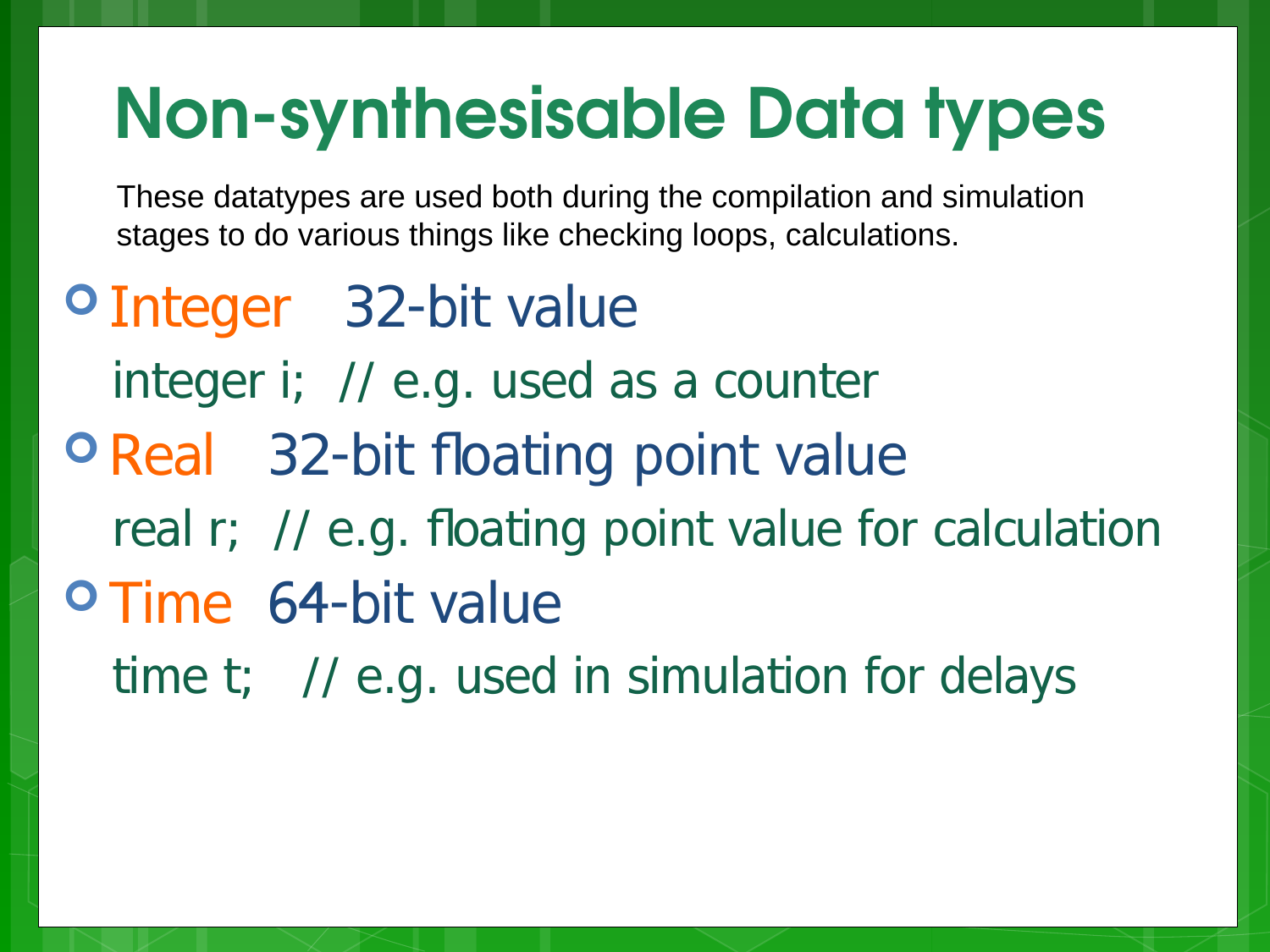

# Non-synthesisable Data types
These datatypes are used both during the compilation and simulation stages to do various things like checking loops, calculations.
Integer   32-bit value
integer i;  // e.g. used as a counter
Real   32-bit floating point value
real r;  // e.g. floating point value for calculation
Time  64-bit value
time t;   // e.g. used in simulation for delays